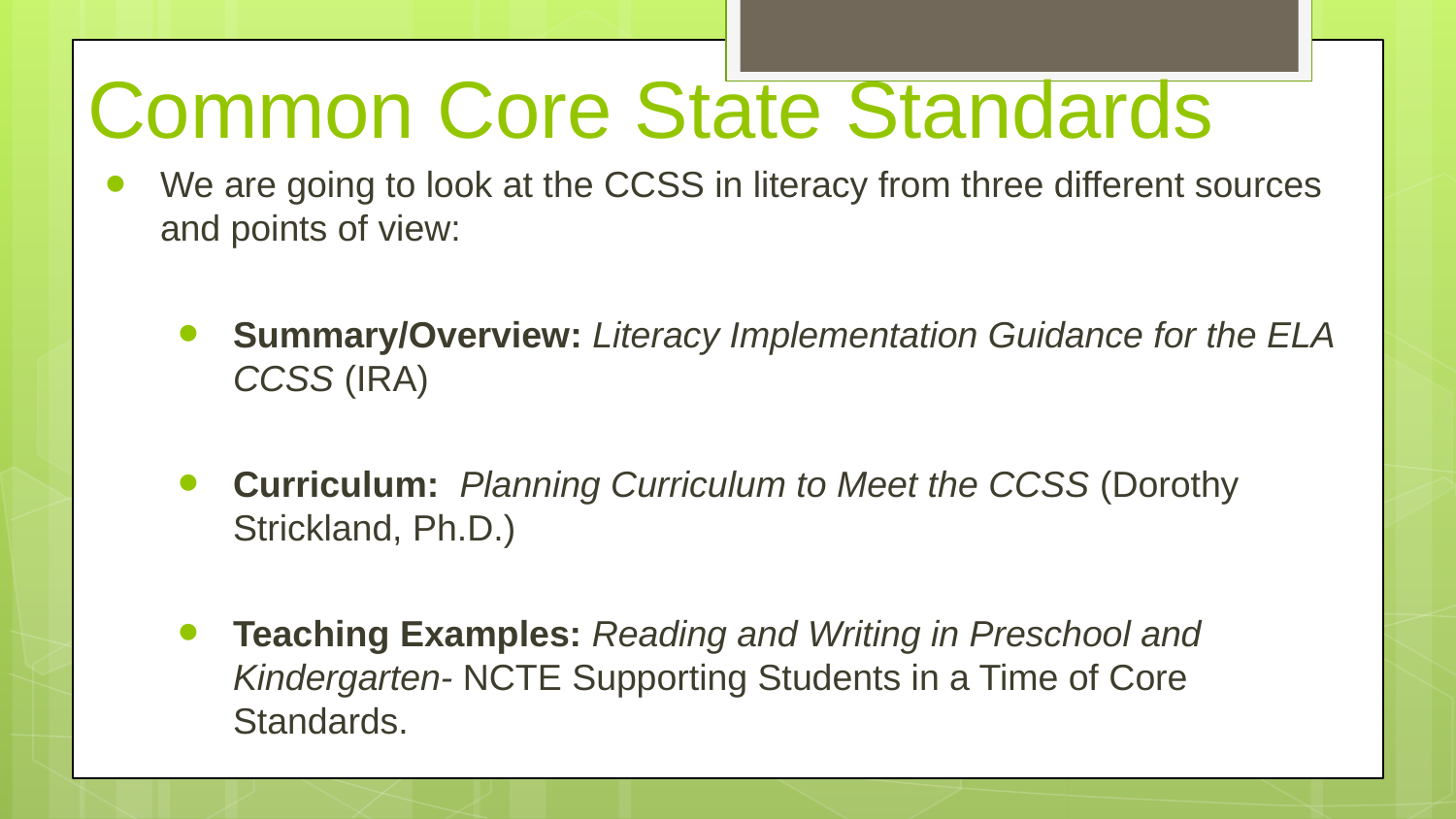

# Common Core State Standards
We are going to look at the CCSS in literacy from three different sources and points of view:

Summary/Overview: Literacy Implementation Guidance for the ELA CCSS (IRA)

Curriculum:  Planning Curriculum to Meet the CCSS (Dorothy Strickland, Ph.D.)

Teaching Examples: Reading and Writing in Preschool and Kindergarten- NCTE Supporting Students in a Time of Core Standards.